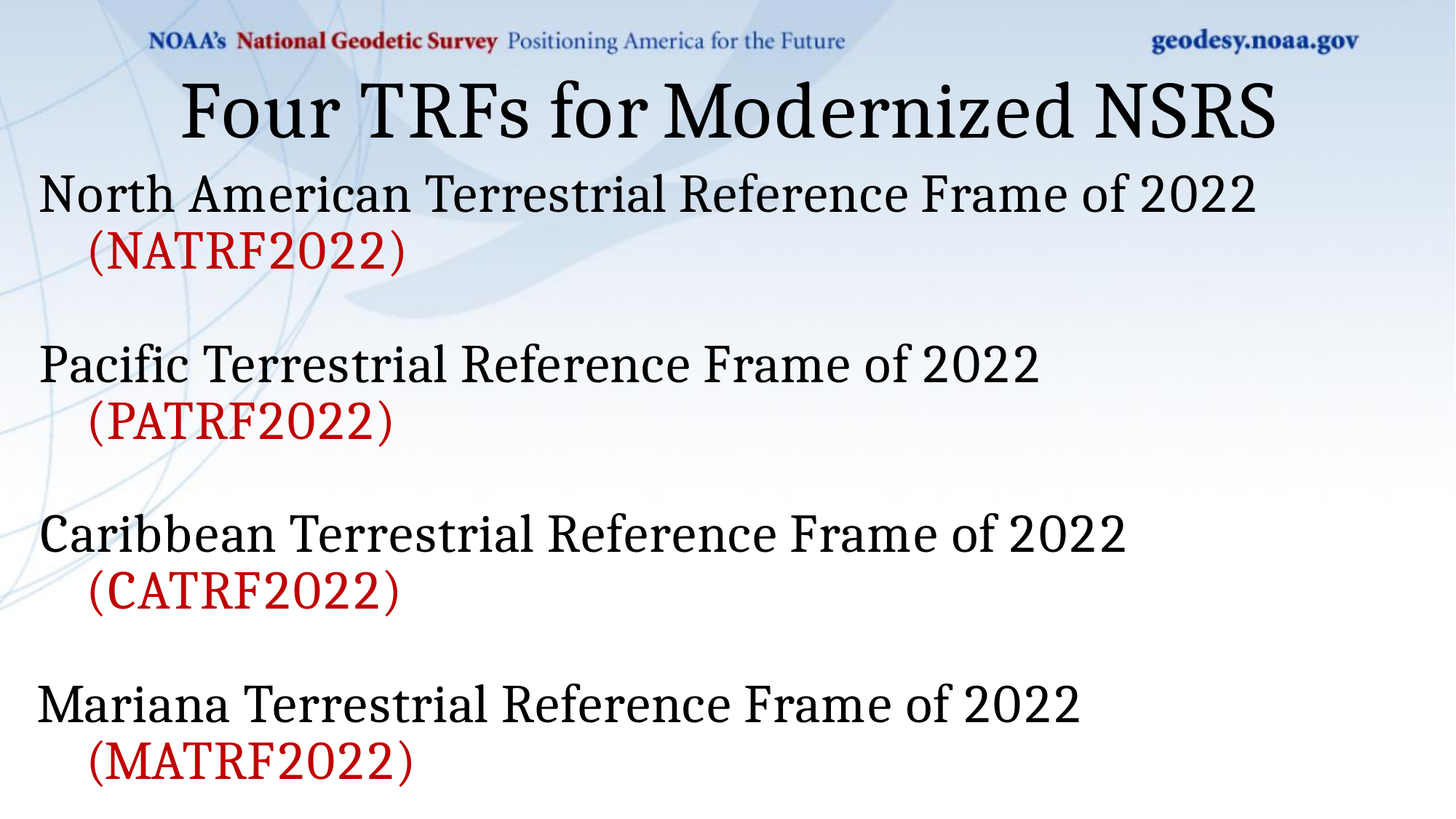

# Four TRFs for Modernized NSRS
North American Terrestrial Reference Frame of 2022
	(NATRF2022)

Pacific Terrestrial Reference Frame of 2022
	(PATRF2022)

Caribbean Terrestrial Reference Frame of 2022
	(CATRF2022)

Mariana Terrestrial Reference Frame of 2022
	(MATRF2022)